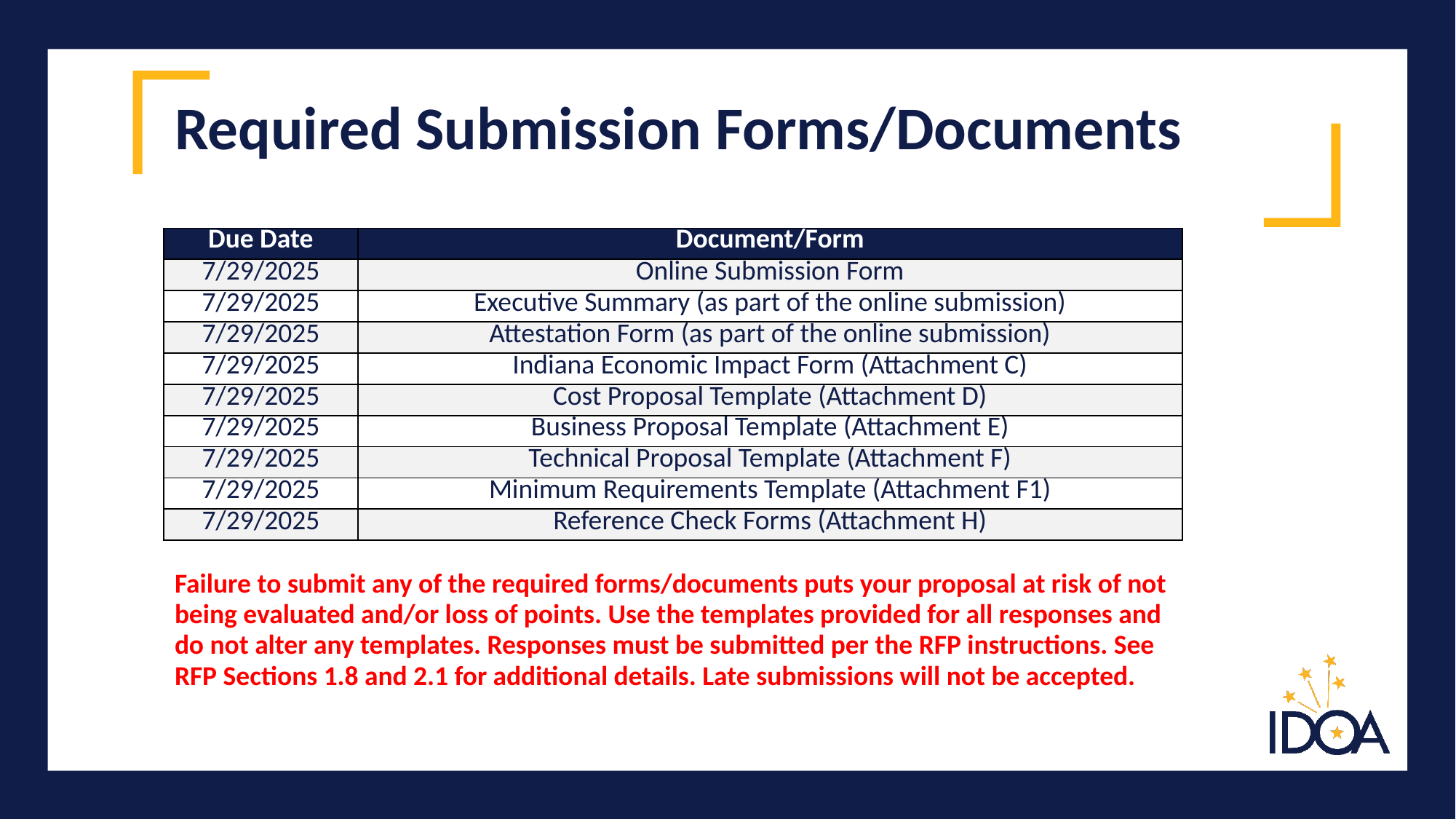

# Required Submission Forms/Documents
| Due Date | Document/Form |
| --- | --- |
| 7/29/2025 | Online Submission Form |
| 7/29/2025 | Executive Summary (as part of the online submission) |
| 7/29/2025 | Attestation Form (as part of the online submission) |
| 7/29/2025 | Indiana Economic Impact Form (Attachment C) |
| 7/29/2025 | Cost Proposal Template (Attachment D) |
| 7/29/2025 | Business Proposal Template (Attachment E) |
| 7/29/2025 | Technical Proposal Template (Attachment F) |
| 7/29/2025 | Minimum Requirements Template (Attachment F1) |
| 7/29/2025 | Reference Check Forms (Attachment H) |
Failure to submit any of the required forms/documents puts your proposal at risk of not being evaluated and/or loss of points. Use the templates provided for all responses and do not alter any templates. Responses must be submitted per the RFP instructions. See RFP Sections 1.8 and 2.1 for additional details. Late submissions will not be accepted.